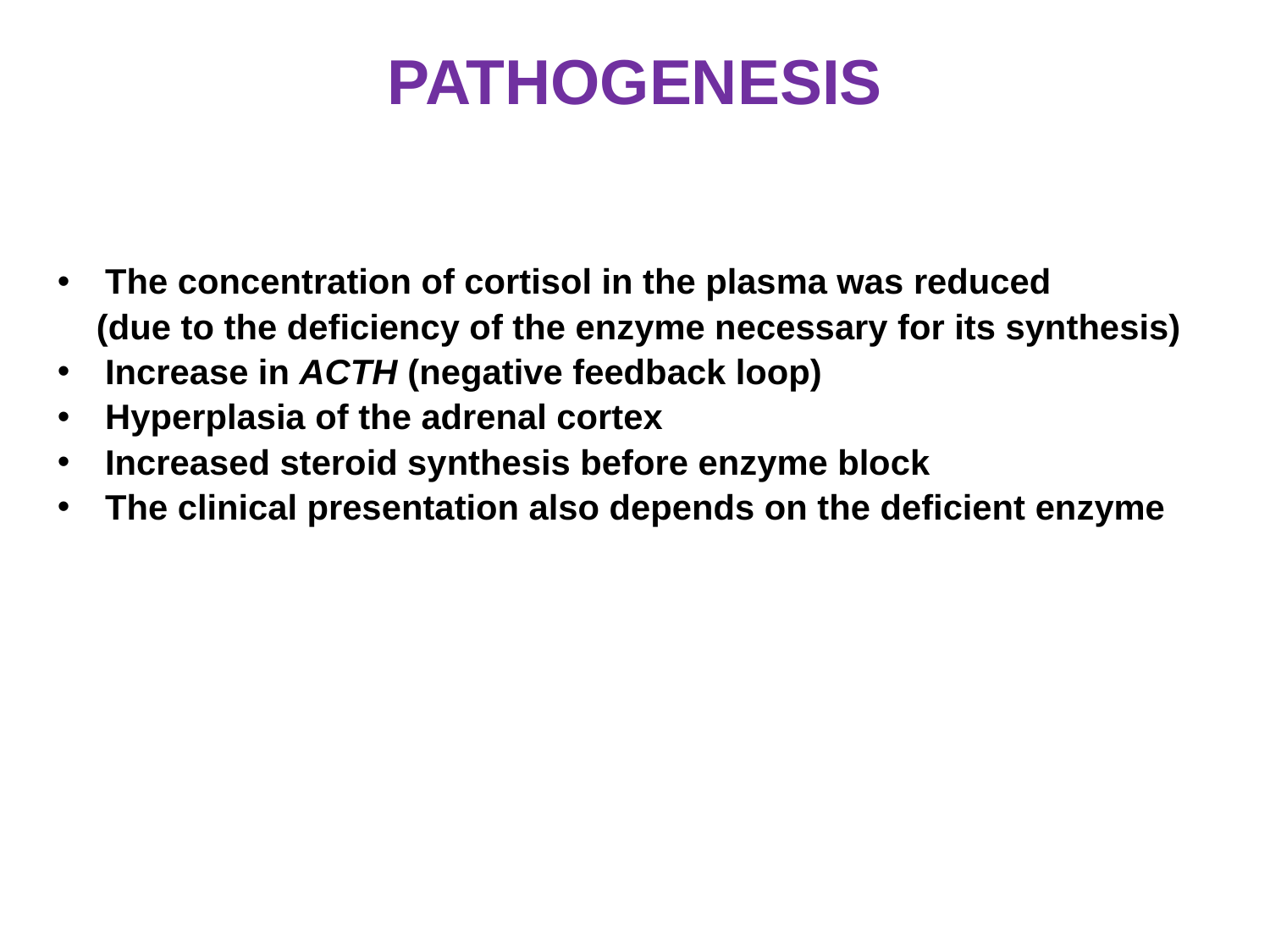

# PATHOGENESIS

The concentration of cortisol in the plasma was reduced
    (due to the deficiency of the enzyme necessary for its synthesis)
Increase in ACTH (negative feedback loop)
Hyperplasia of the adrenal cortex
Increased steroid synthesis before enzyme block
The clinical presentation also depends on the deficient enzyme